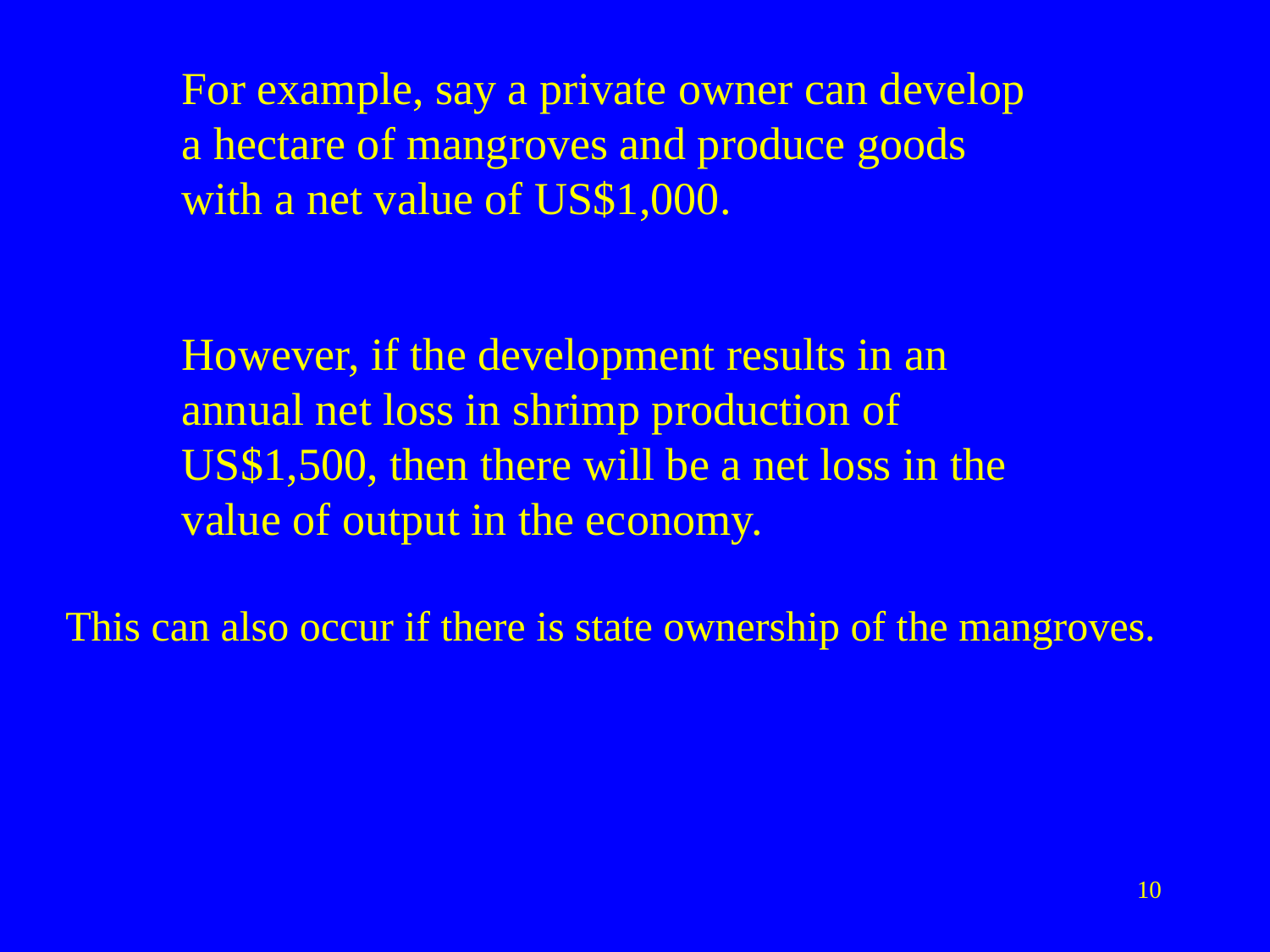

For example, say a private owner can develop a hectare of mangroves and produce goods with a net value of US$1,000.

However, if the development results in an annual net loss in shrimp production of US$1,500, then there will be a net loss in the value of output in the economy.

This can also occur if there is state ownership of the mangroves.
10